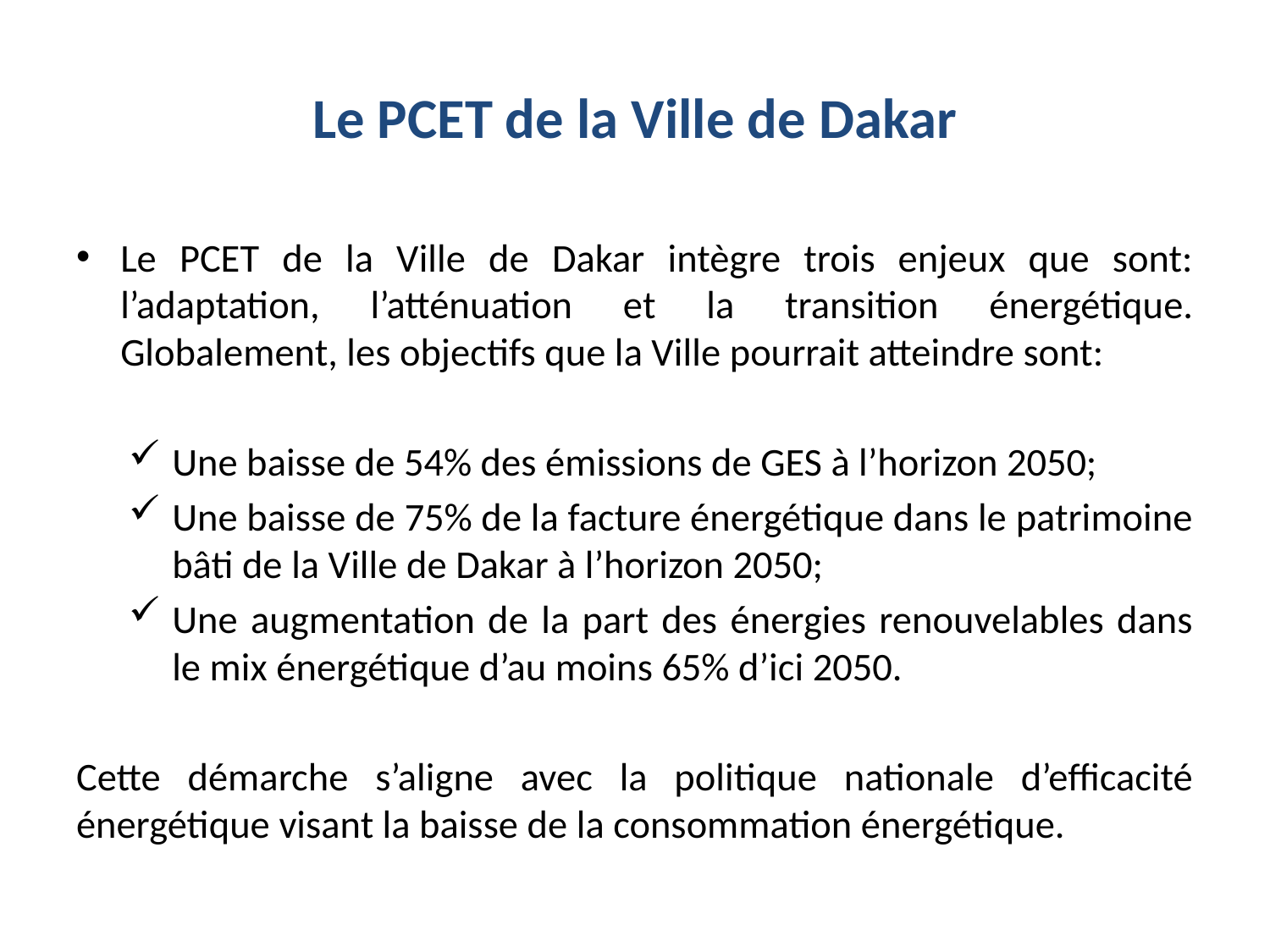

# Le PCET de la Ville de Dakar
Le PCET de la Ville de Dakar intègre trois enjeux que sont: l’adaptation, l’atténuation et la transition énergétique. Globalement, les objectifs que la Ville pourrait atteindre sont:

Une baisse de 54% des émissions de GES à l’horizon 2050;
Une baisse de 75% de la facture énergétique dans le patrimoine bâti de la Ville de Dakar à l’horizon 2050;
Une augmentation de la part des énergies renouvelables dans le mix énergétique d’au moins 65% d’ici 2050.

Cette démarche s’aligne avec la politique nationale d’efficacité énergétique visant la baisse de la consommation énergétique.